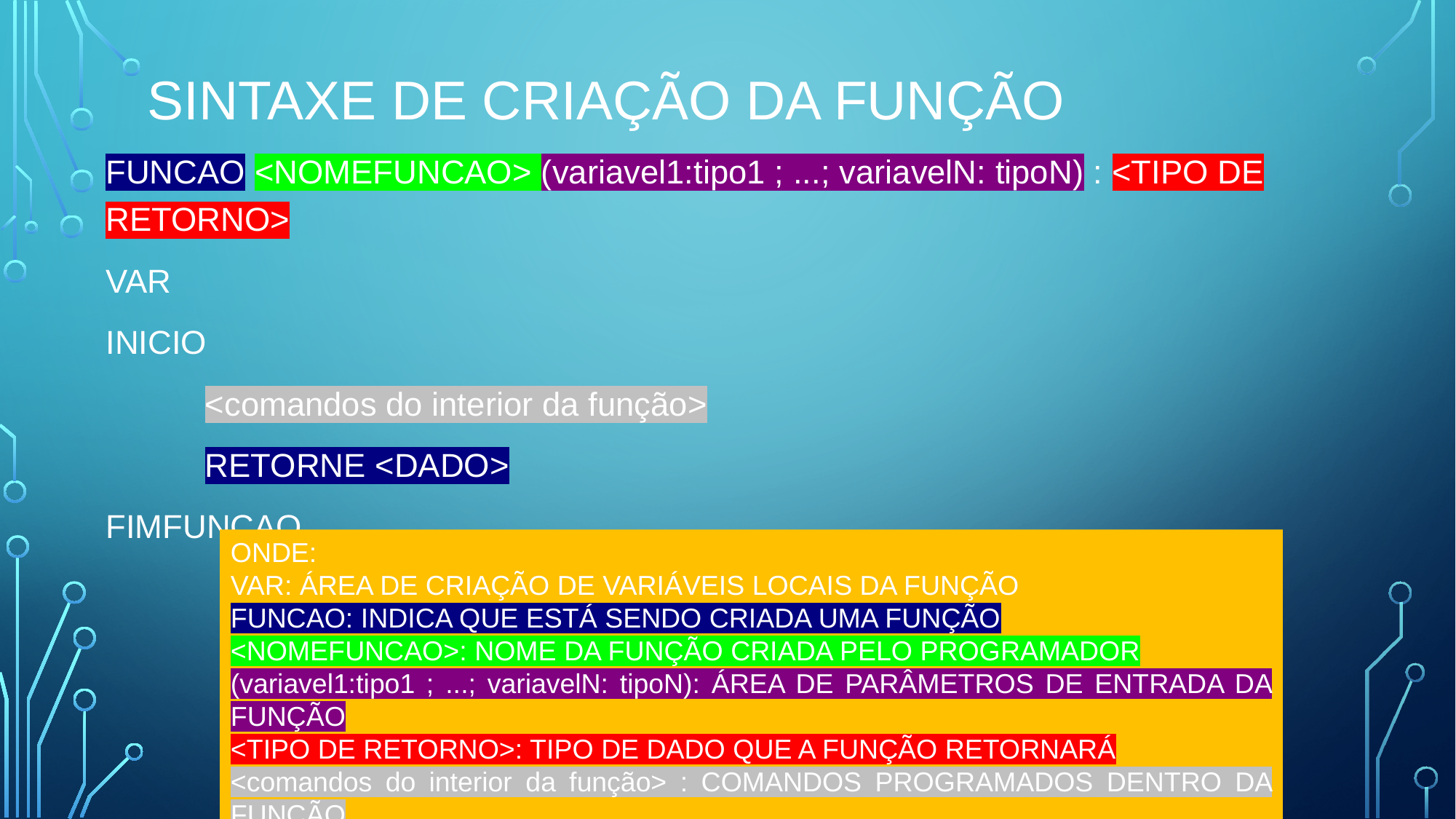

# SINTAXE DE CRIAÇÃO DA FUNÇÃO
FUNCAO <NOMEFUNCAO> (variavel1:tipo1 ; ...; variavelN: tipoN) : <TIPO DE RETORNO>
VAR
INICIO
	<comandos do interior da função>
	RETORNE <DADO>
FIMFUNCAO
ONDE:
VAR: ÁREA DE CRIAÇÃO DE VARIÁVEIS LOCAIS DA FUNÇÃO
FUNCAO: INDICA QUE ESTÁ SENDO CRIADA UMA FUNÇÃO
<NOMEFUNCAO>: NOME DA FUNÇÃO CRIADA PELO PROGRAMADOR
(variavel1:tipo1 ; ...; variavelN: tipoN): ÁREA DE PARÂMETROS DE ENTRADA DA FUNÇÃO
<TIPO DE RETORNO>: TIPO DE DADO QUE A FUNÇÃO RETORNARÁ
<comandos do interior da função> : COMANDOS PROGRAMADOS DENTRO DA FUNÇÃO
RETORNE <DADO>: ÚLTIMA LINHA QUE RETORNARÁ O DADO DA FUNÇÃO